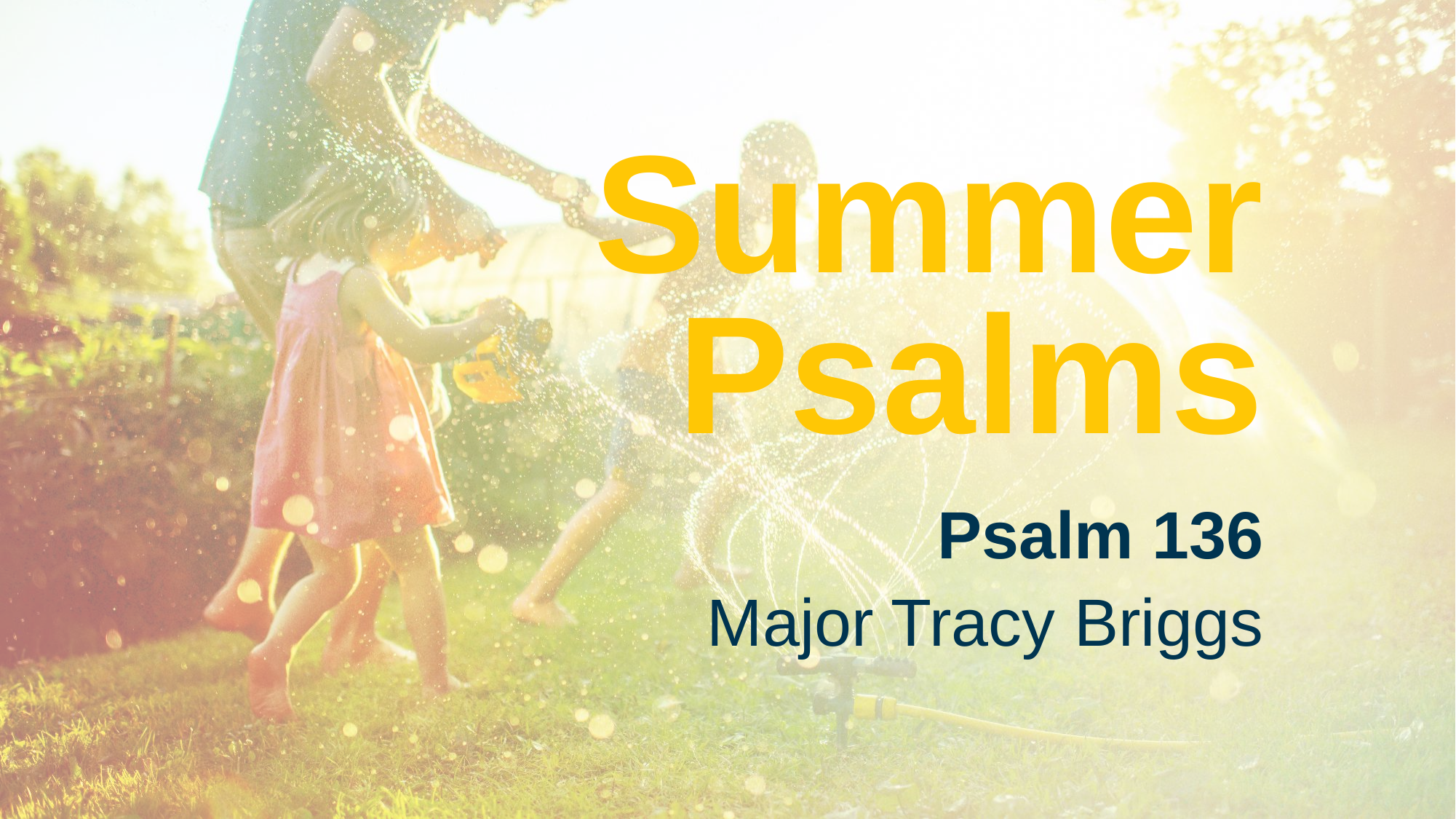

# Summer Psalms
Psalm 136
Major Tracy Briggs